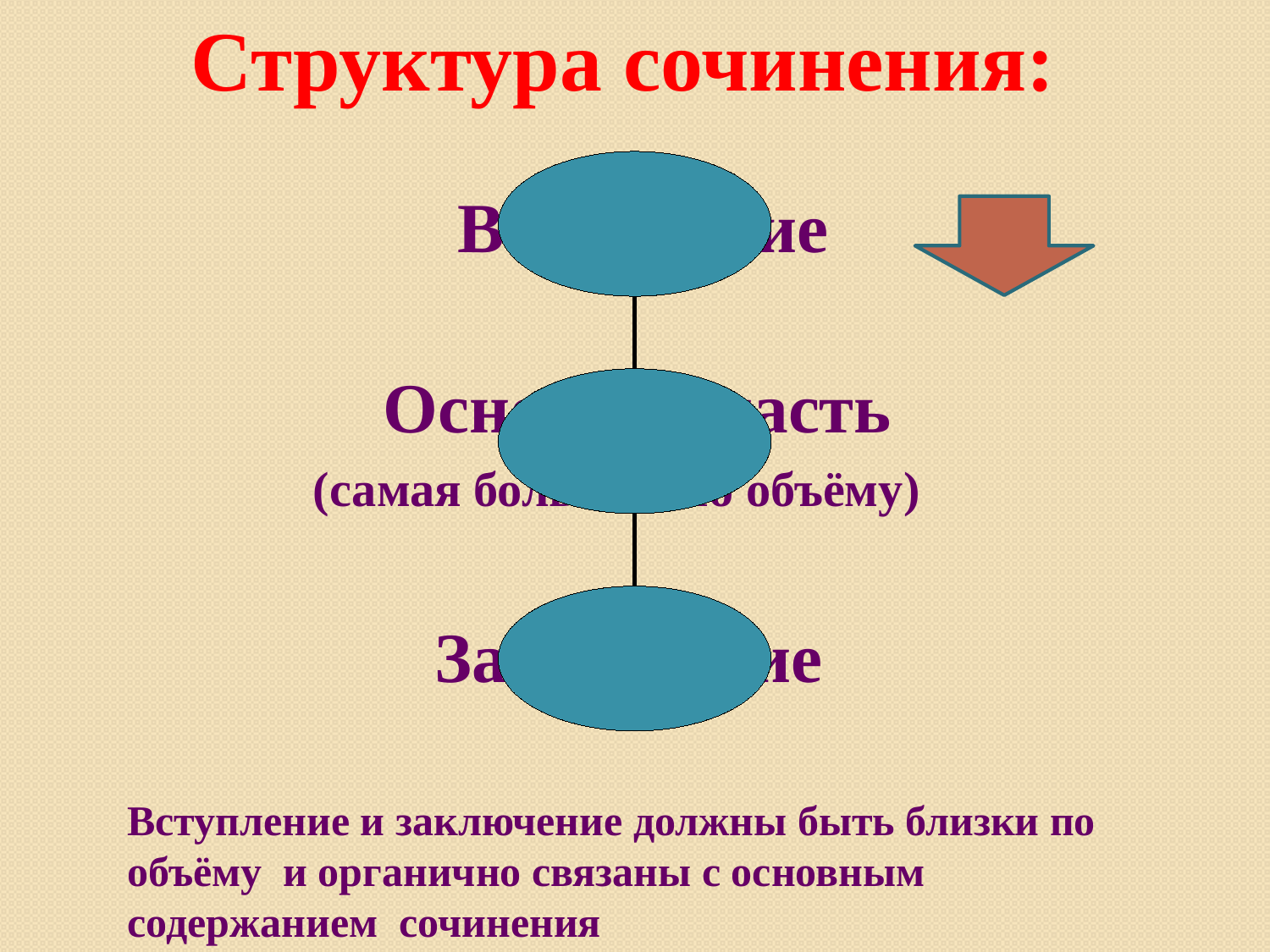

Структура сочинения:

Вступление

           Основная часть
       (самая большая по объёму)

Заключение

Вступление и заключение должны быть близки по объёму  и органично связаны с основным содержанием  сочинения